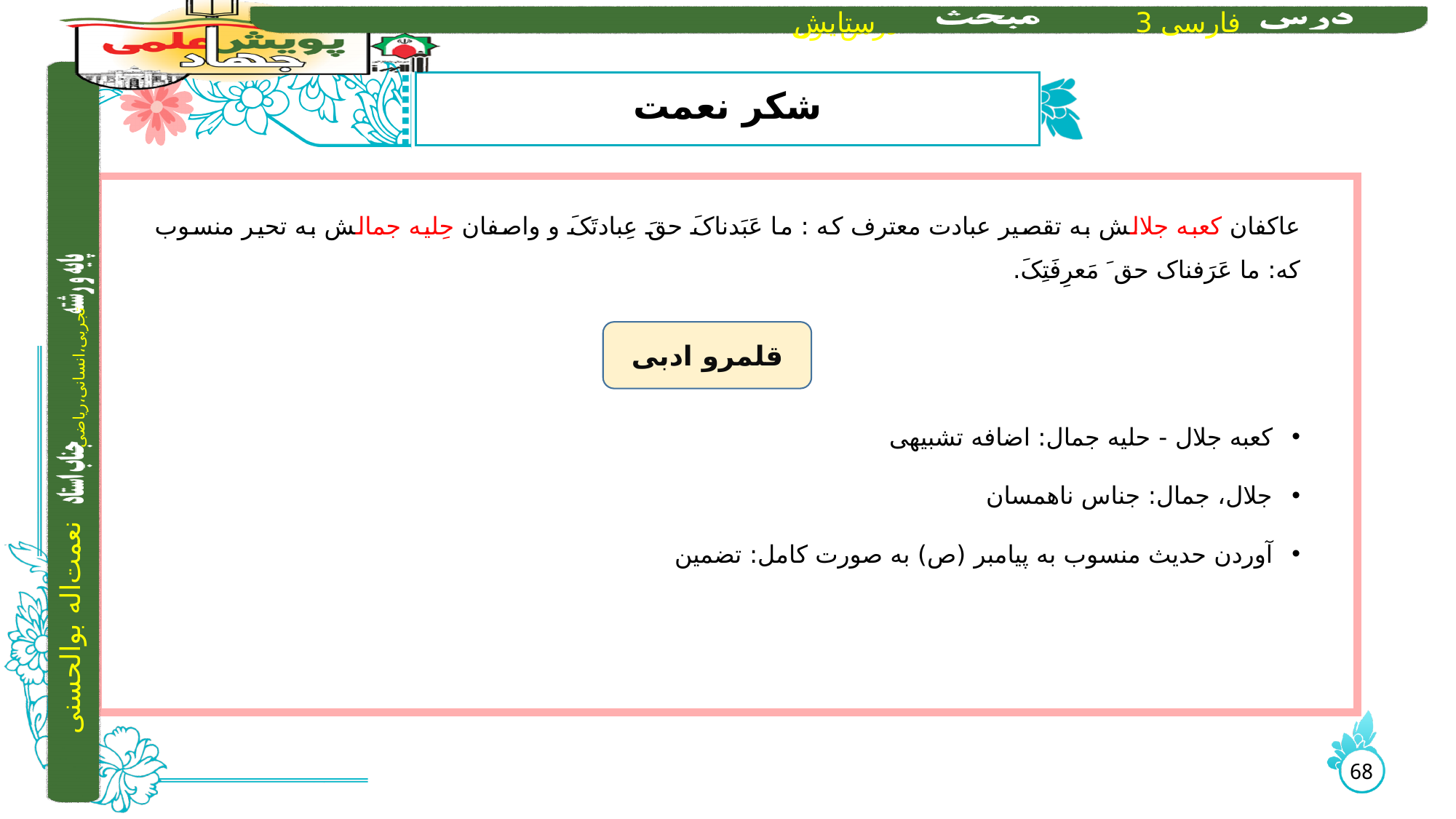

# شکر نعمت
عاکفان کعبه جلالش به تقصیر عبادت معترف که : ما عَبَدناکَ حقَ عِبادتَکَ و واصفان حِلیه جمالش به تحیر منسوب که: ما عَرَفناک حق َ مَعرِفَتِکَ.
کعبه جلال - حلیه جمال: اضافه تشبیهی
جلال، جمال: جناس ناهمسان
آوردن حدیث منسوب به پیامبر (ص) به صورت کامل: تضمین